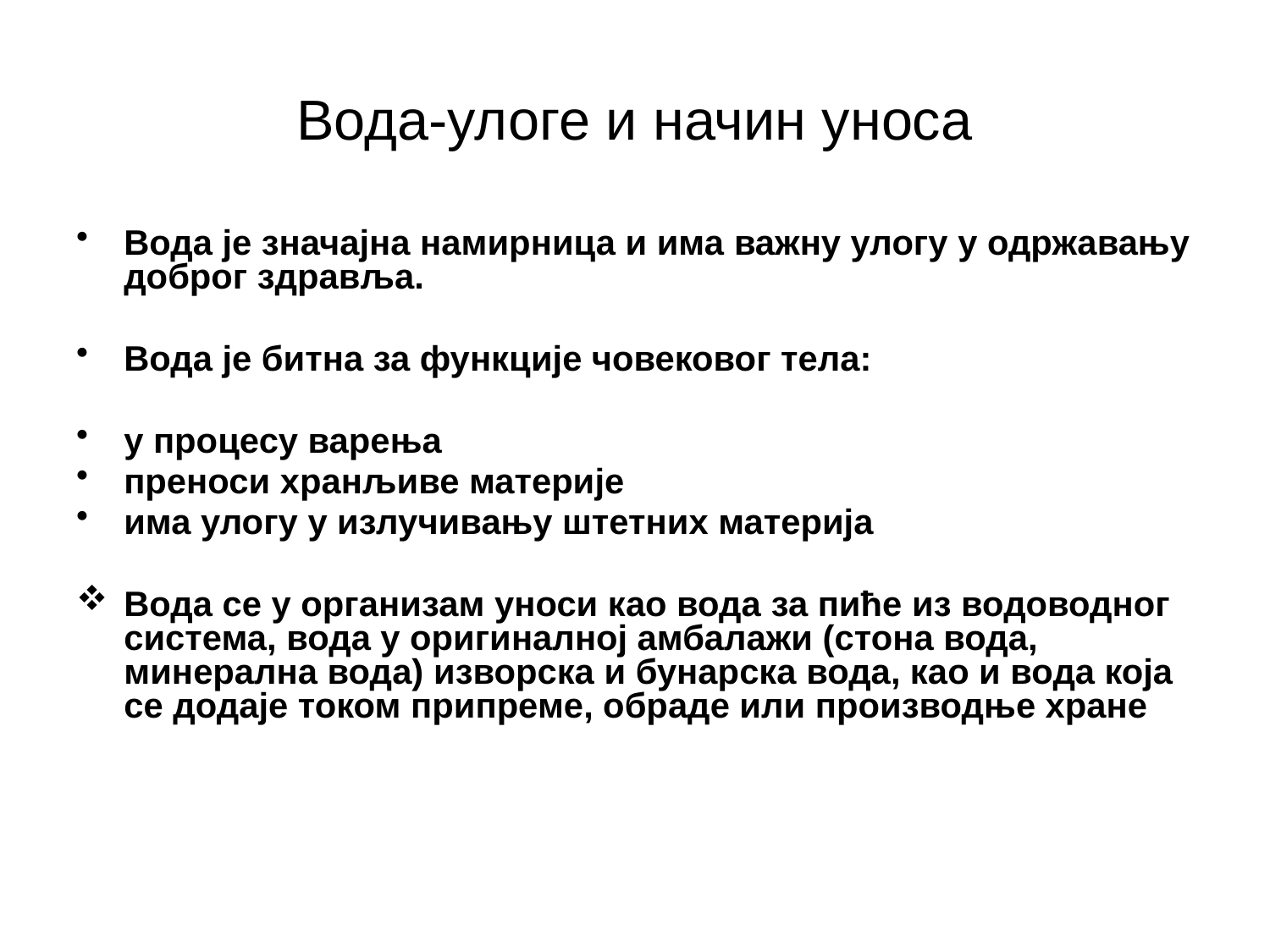

# Вода-улоге и начин уноса
Вода је значајна намирница и има важну улогу у одржавању доброг здравља.

Вода је битна за функције човековог тела:

у процесу варења
преноси хранљиве материје
има улогу у излучивању штетних материја

Вода се у организам уноси као вода за пиће из водоводног система, вода у оригиналној амбалажи (стона вода, минерална вода) изворска и бунарска вода, као и вода која се додаје током припреме, обраде или производње хране